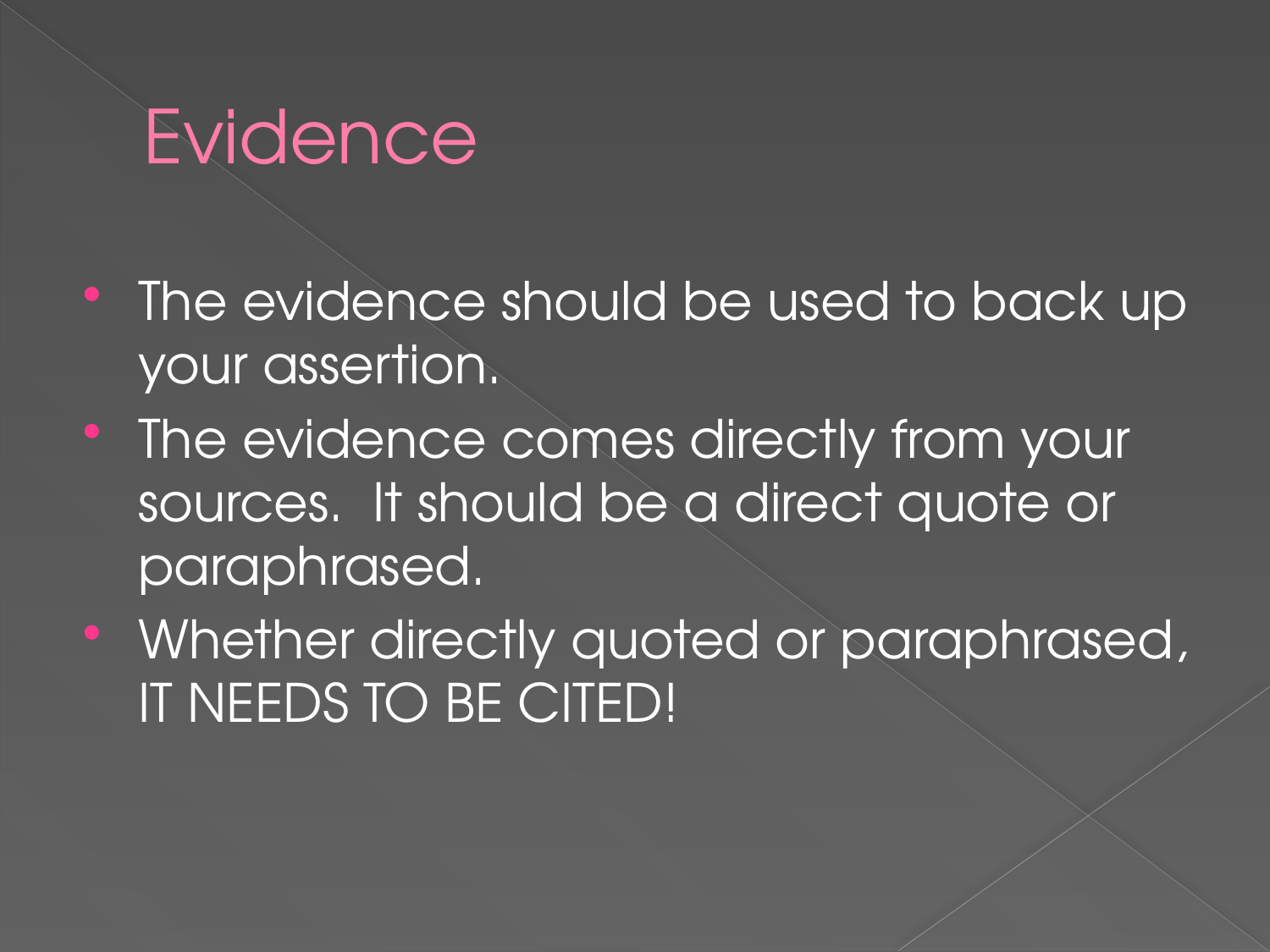

# Evidence
The evidence should be used to back up your assertion.
The evidence comes directly from your sources.  It should be a direct quote or paraphrased.
Whether directly quoted or paraphrased, IT NEEDS TO BE CITED!